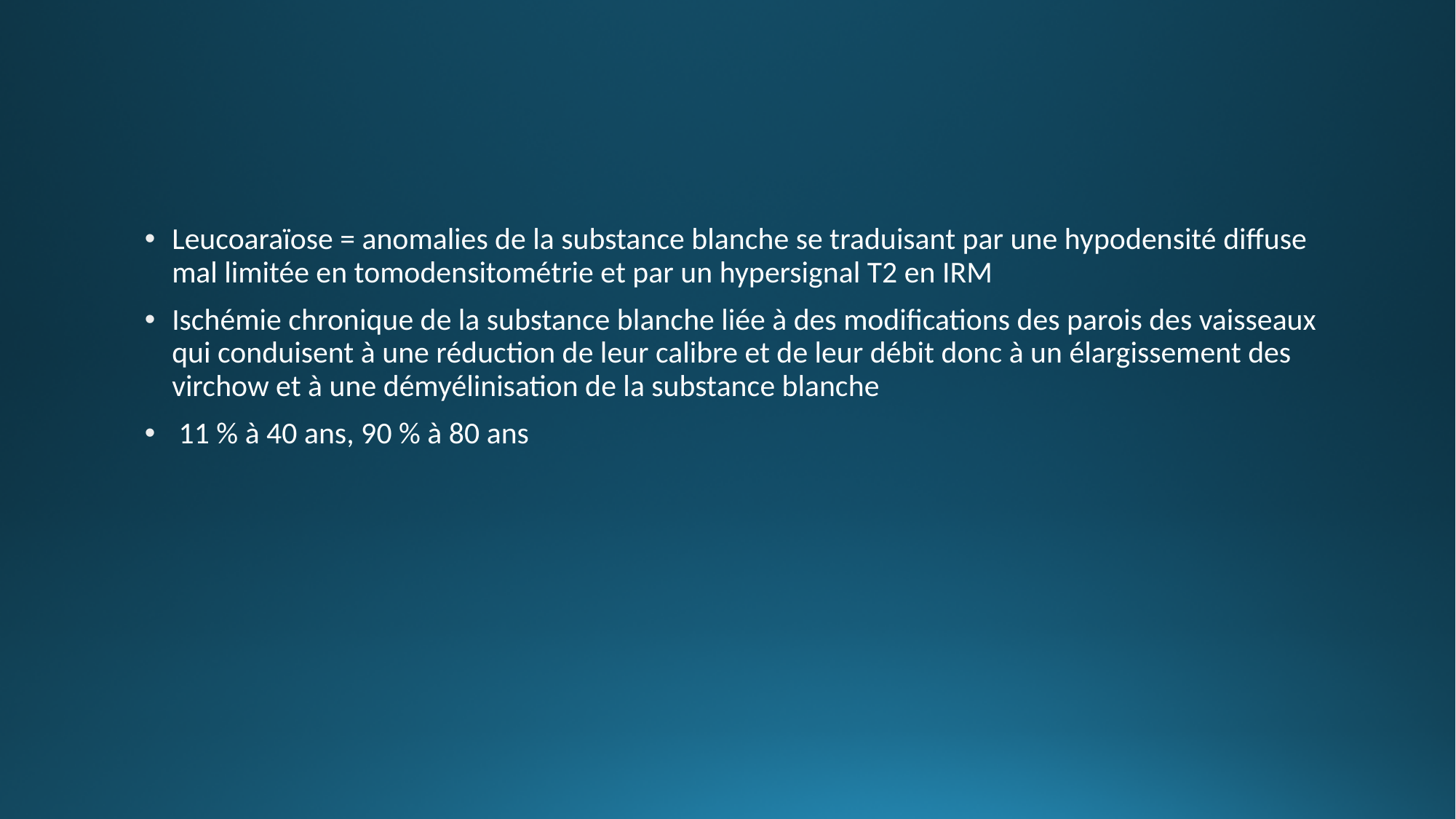

Leucoaraïose = anomalies de la substance blanche se traduisant par une hypodensité diffuse mal limitée en tomodensitométrie et par un hypersignal T2 en IRM
Ischémie chronique de la substance blanche liée à des modifications des parois des vaisseaux qui conduisent à une réduction de leur calibre et de leur débit donc à un élargissement des virchow et à une démyélinisation de la substance blanche
 11 % à 40 ans, 90 % à 80 ans